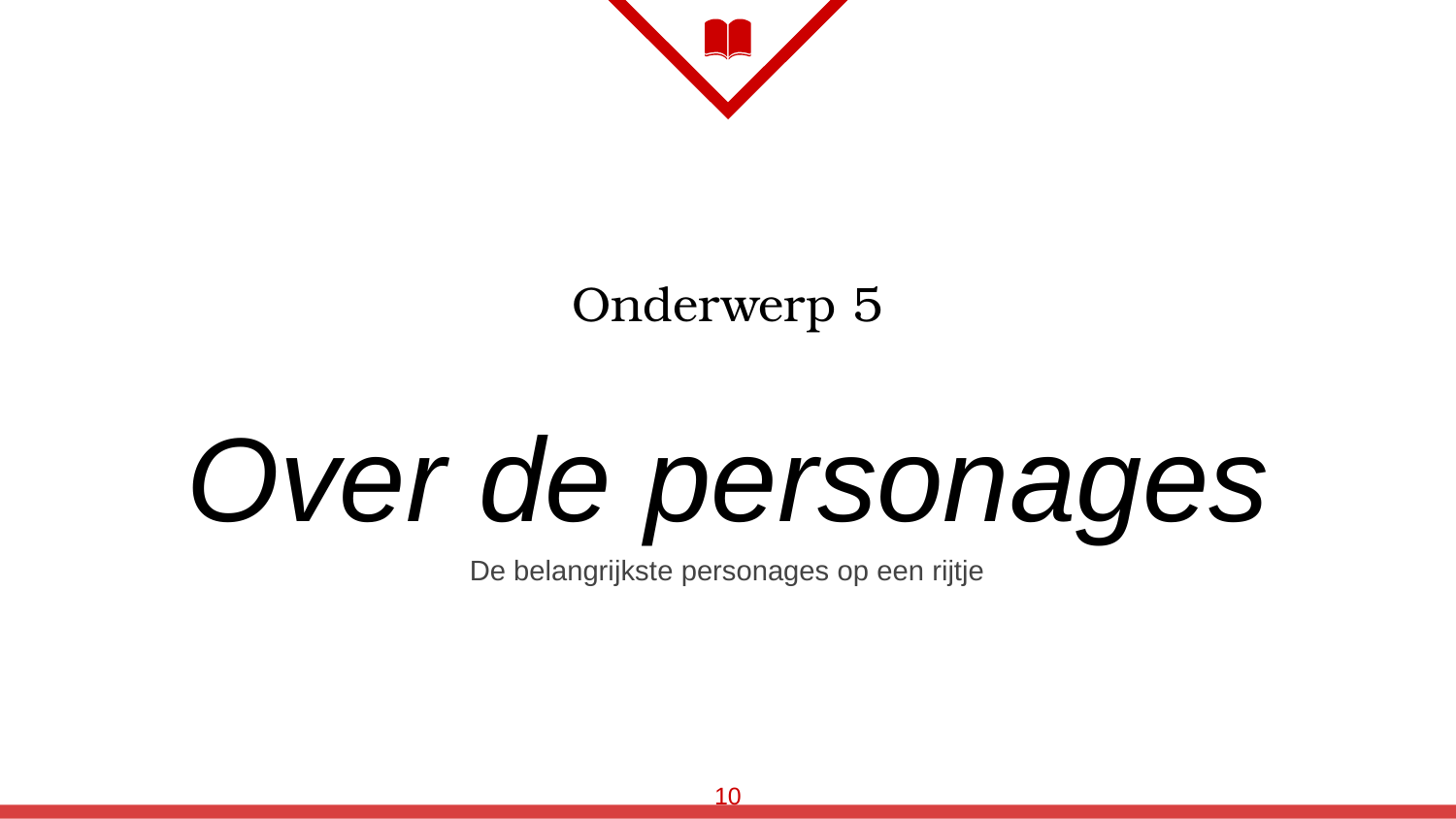

Onderwerp 5
Over de personages
De belangrijkste personages op een rijtje
10